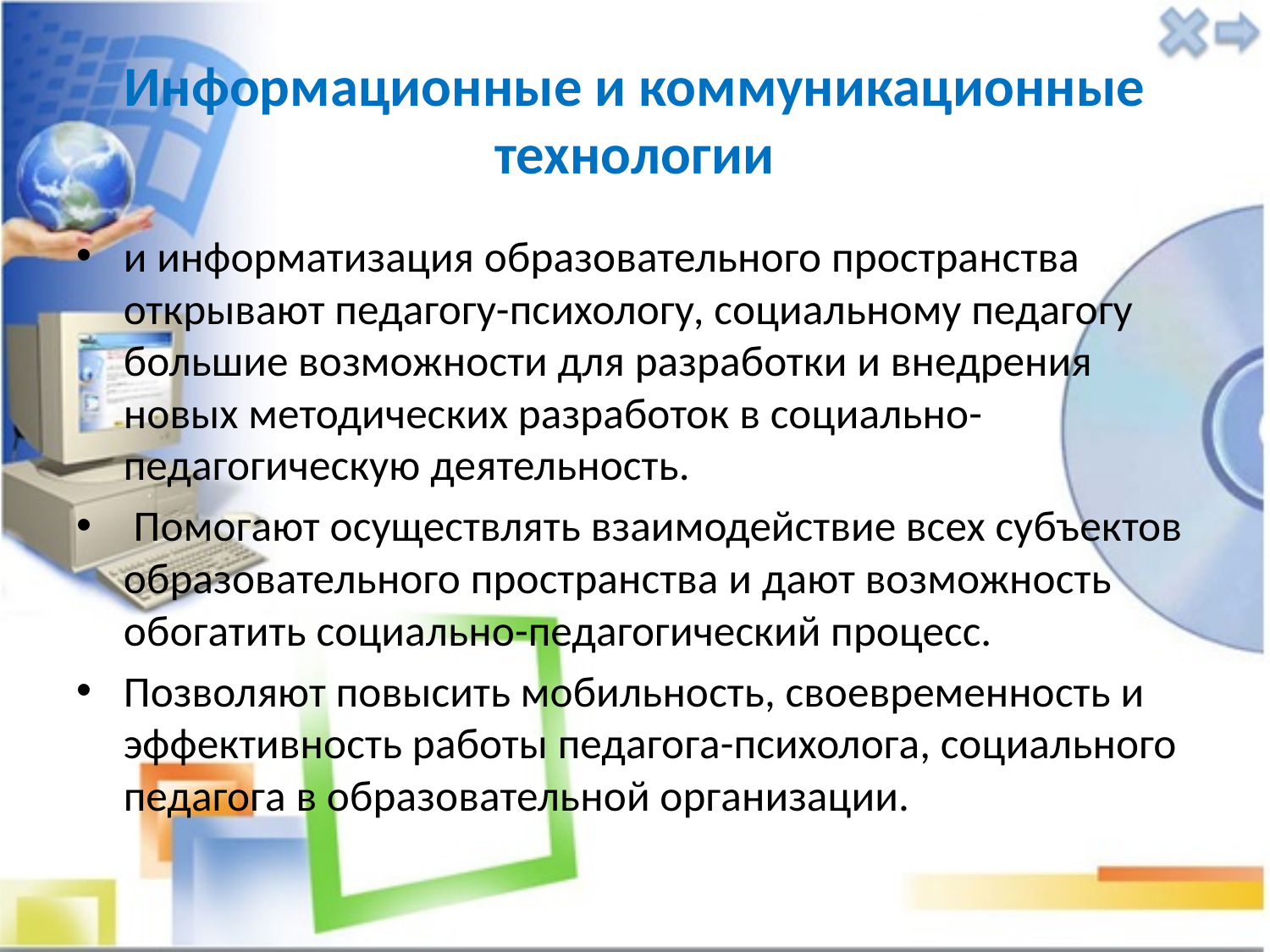

# Информационные и коммуникационные технологии
и информатизация образовательного пространства открывают педагогу-психологу, социальному педагогу большие возможности для разработки и внедрения новых методических разработок в социально-педагогическую деятельность.
 Помогают осуществлять взаимодействие всех субъектов образовательного пространства и дают возможность обогатить социально-педагогический процесс.
Позволяют повысить мобильность, своевременность и эффективность работы педагога-психолога, социального педагога в образовательной организации.